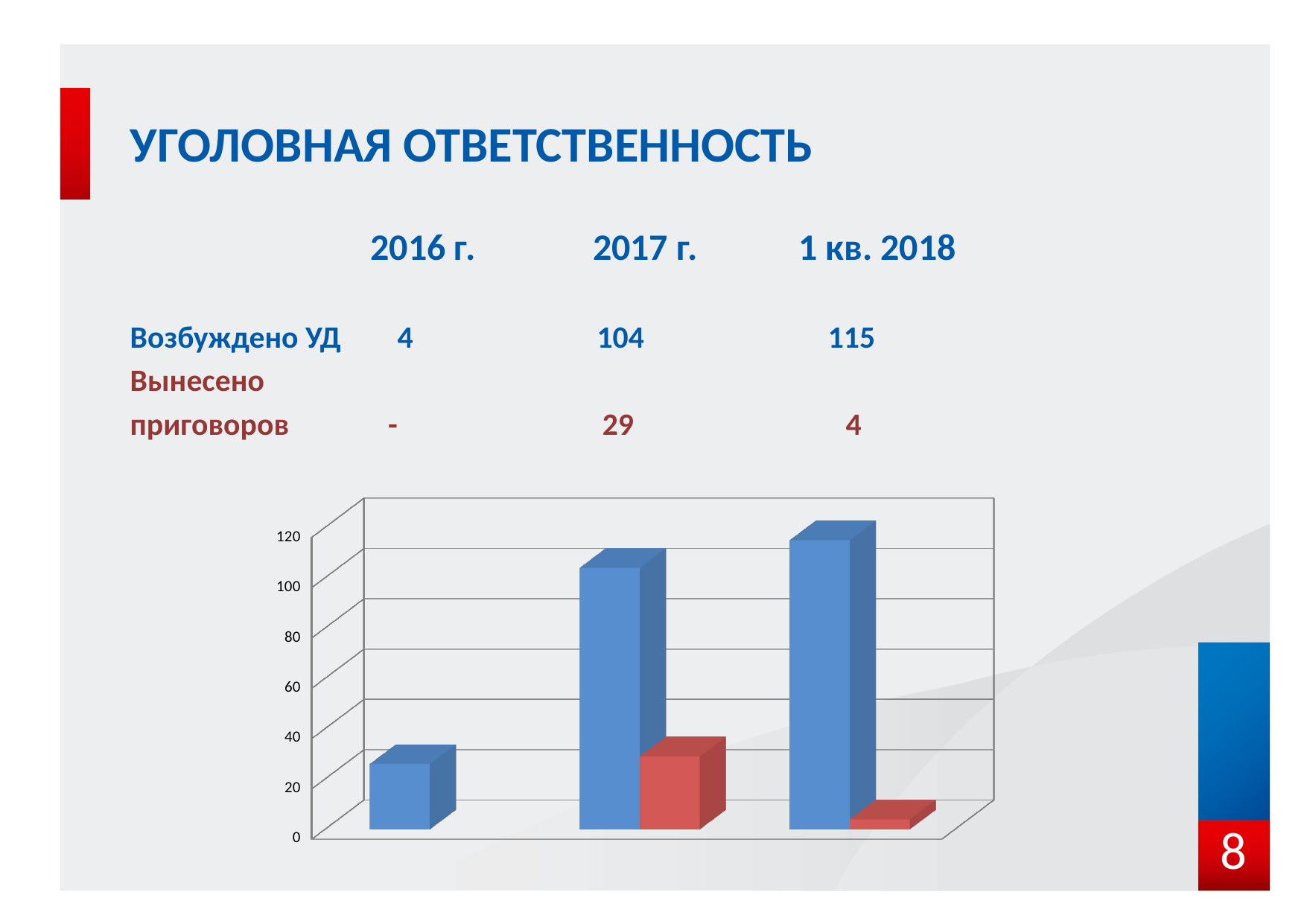

# УГОЛОВНАЯ ОТВЕТСТВЕННОСТЬ
                                  2016 г.              2017 г.            1 кв. 2018

Возбуждено УД        4                          104                          115
Вынесено
приговоров              -                             29                              4

[unsupported chart]

8